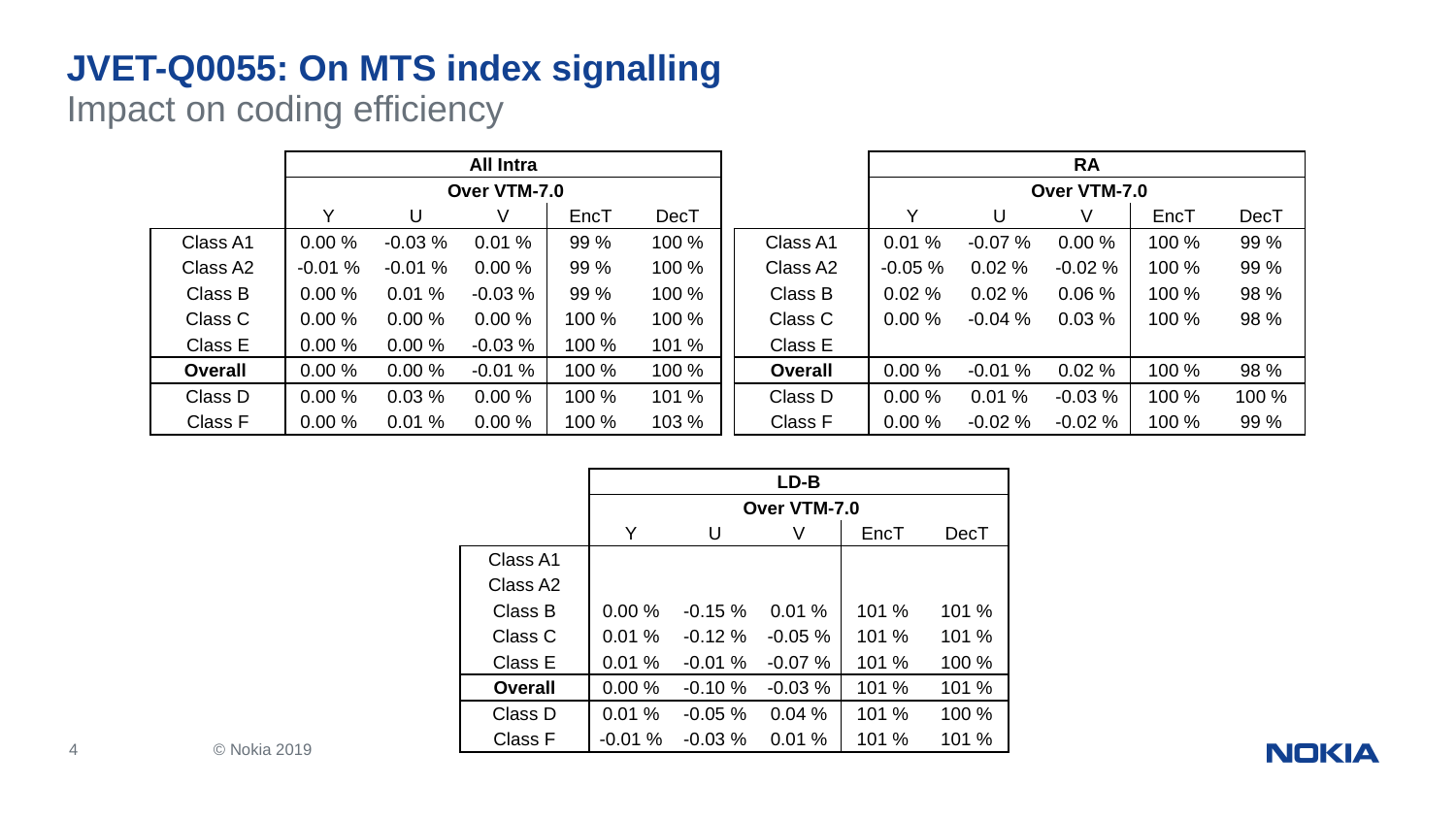

# JVET-Q0055: On MTS index signalling
Impact on coding efficiency
|  |  |  | RA |  |  |
| --- | --- | --- | --- | --- | --- |
|  | Over VTM-7.0 |  |  |  |  |
|  | Y | U | V | EncT | DecT |
| Class A1 | 0.01 % | -0.07 % | 0.00 % | 100 % | 99 % |
| Class A2 | -0.05 % | 0.02 % | -0.02 % | 100 % | 99 % |
| Class B | 0.02 % | 0.02 % | 0.06 % | 100 % | 98 % |
| Class C | 0.00 % | -0.04 % | 0.03 % | 100 % | 98 % |
| Class E |  |  |  |  |  |
| Overall | 0.00 % | -0.01 % | 0.02 % | 100 % | 98 % |
| Class D | 0.00 % | 0.01 % | -0.03 % | 100 % | 100 % |
| Class F | 0.00 % | -0.02 % | -0.02 % | 100 % | 99 % |
|  |  |  | All Intra |  |  |
| --- | --- | --- | --- | --- | --- |
|  | Over VTM-7.0 |  |  |  |  |
|  | Y | U | V | EncT | DecT |
| Class A1 | 0.00 % | -0.03 % | 0.01 % | 99 % | 100 % |
| Class A2 | -0.01 % | -0.01 % | 0.00 % | 99 % | 100 % |
| Class B | 0.00 % | 0.01 % | -0.03 % | 99 % | 100 % |
| Class C | 0.00 % | 0.00 % | 0.00 % | 100 % | 100 % |
| Class E | 0.00 % | 0.00 % | -0.03 % | 100 % | 101 % |
| Overall | 0.00 % | 0.00 % | -0.01 % | 100 % | 100 % |
| Class D | 0.00 % | 0.03 % | 0.00 % | 100 % | 101 % |
| Class F | 0.00 % | 0.01 % | 0.00 % | 100 % | 103 % |
|  |  |  | LD-B |  |  |
| --- | --- | --- | --- | --- | --- |
|  | Over VTM-7.0 |  |  |  |  |
|  | Y | U | V | EncT | DecT |
| Class A1 |  |  |  |  |  |
| Class A2 |  |  |  |  |  |
| Class B | 0.00 % | -0.15 % | 0.01 % | 101 % | 101 % |
| Class C | 0.01 % | -0.12 % | -0.05 % | 101 % | 101 % |
| Class E | 0.01 % | -0.01 % | -0.07 % | 101 % | 100 % |
| Overall | 0.00 % | -0.10 % | -0.03 % | 101 % | 101 % |
| Class D | 0.01 % | -0.05 % | 0.04 % | 101 % | 100 % |
| Class F | -0.01 % | -0.03 % | 0.01 % | 101 % | 101 % |